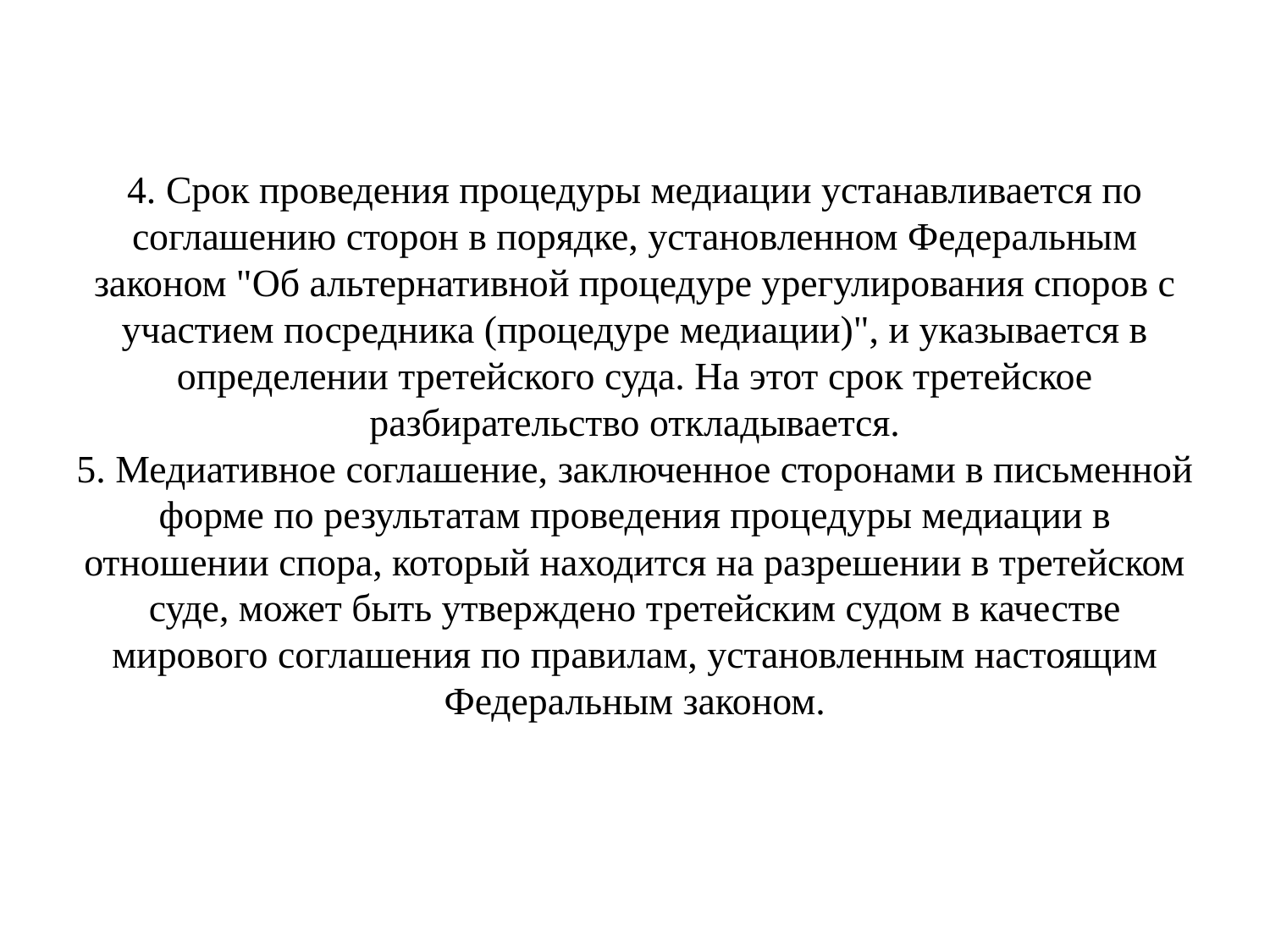

# 4. Срок проведения процедуры медиации устанавливается по соглашению сторон в порядке, установленном Федеральным законом "Об альтернативной процедуре урегулирования споров с участием посредника (процедуре медиации)", и указывается в определении третейского суда. На этот срок третейское разбирательство откладывается. 5. Медиативное соглашение, заключенное сторонами в письменной форме по результатам проведения процедуры медиации в отношении спора, который находится на разрешении в третейском суде, может быть утверждено третейским судом в качестве мирового соглашения по правилам, установленным настоящим Федеральным законом.